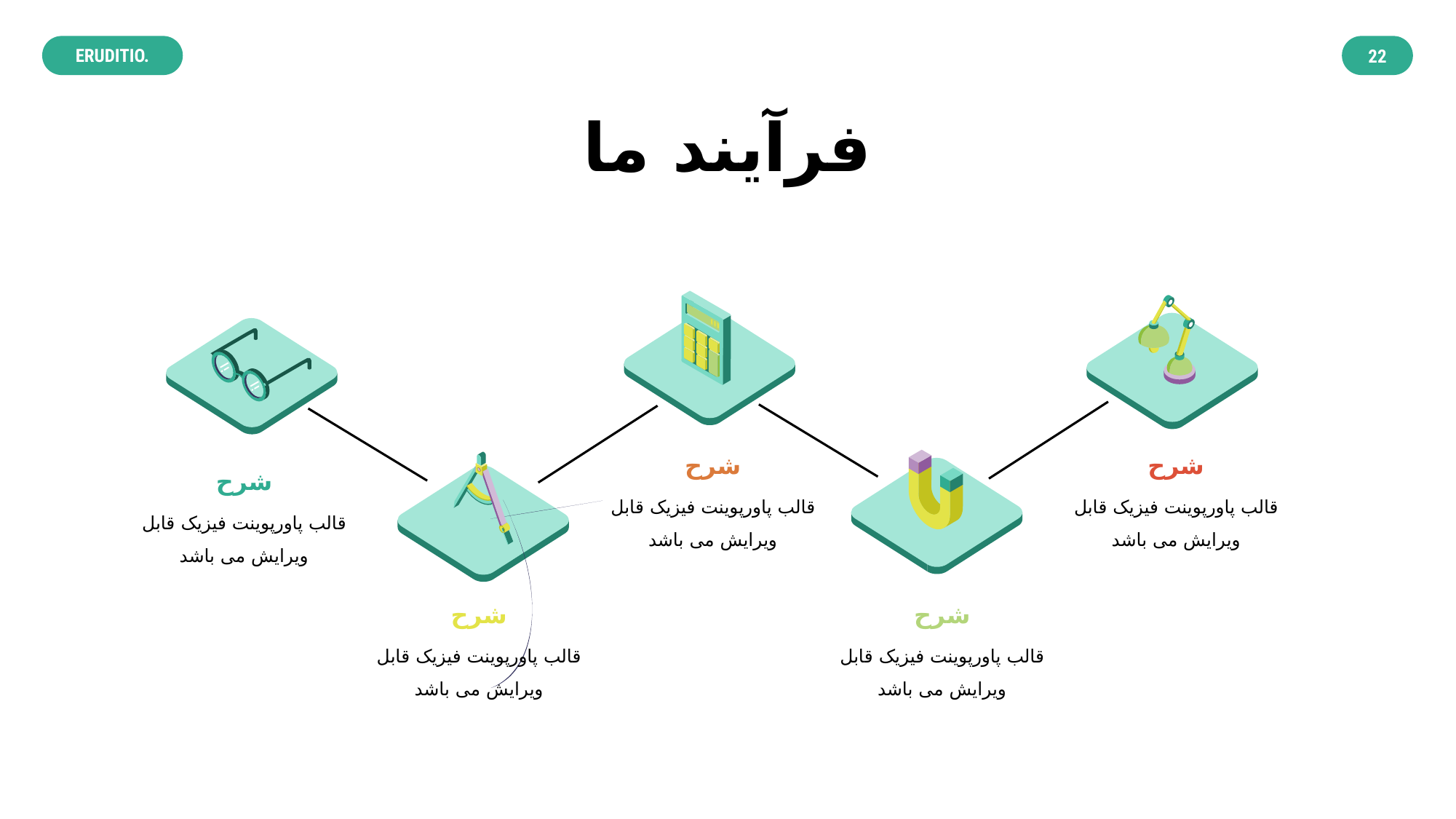

22
# فرآیند ما

شرح
شرح

شرح

قالب پاورپوینت فیزیک قابل ویرایش می باشد
قالب پاورپوینت فیزیک قابل ویرایش می باشد
قالب پاورپوینت فیزیک قابل ویرایش می باشد
شرح
شرح
قالب پاورپوینت فیزیک قابل ویرایش می باشد
قالب پاورپوینت فیزیک قابل ویرایش می باشد